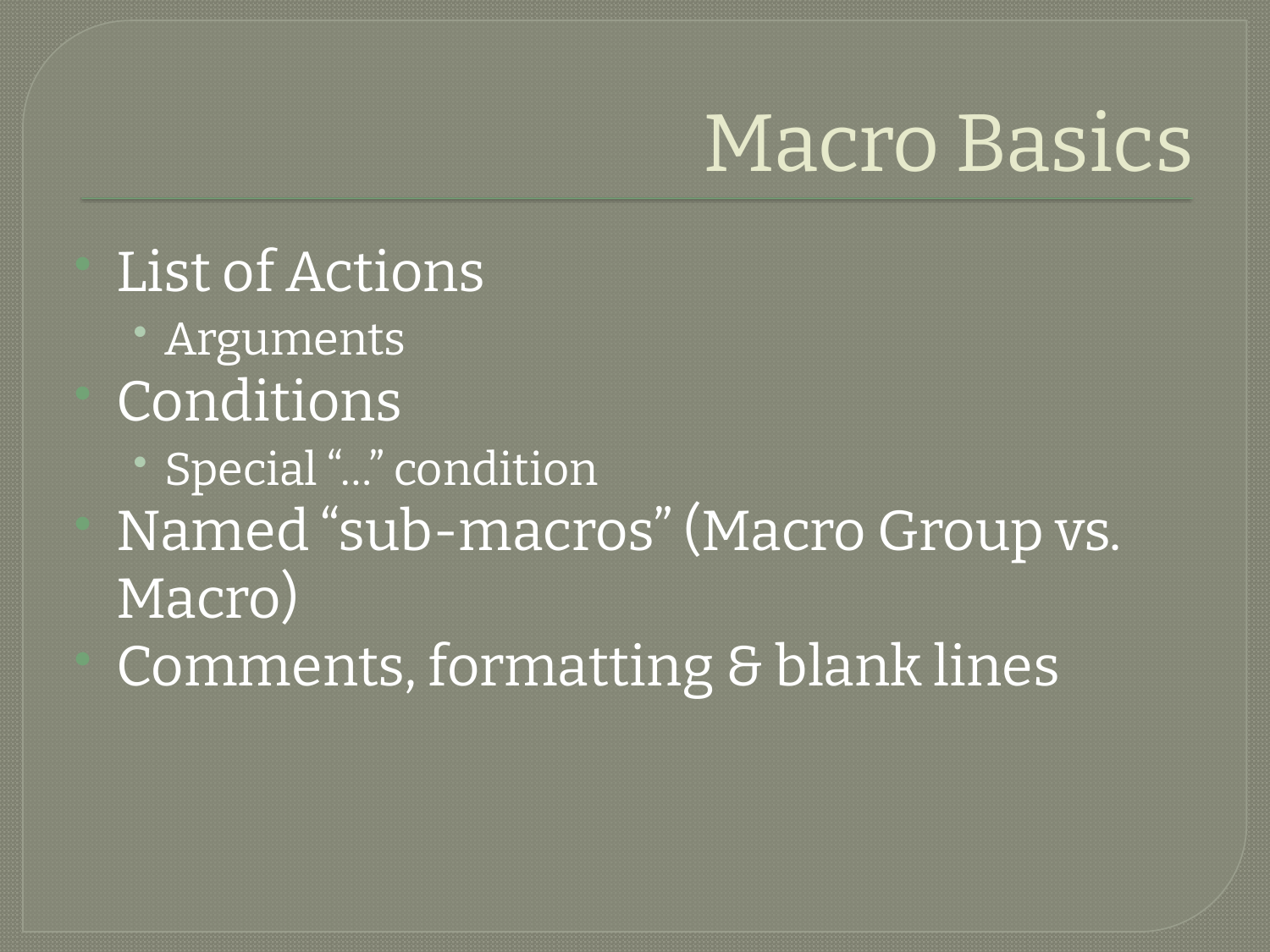

# Macro Basics
List of Actions
Arguments
Conditions
Special “…” condition
Named “sub-macros” (Macro Group vs. Macro)
Comments, formatting & blank lines